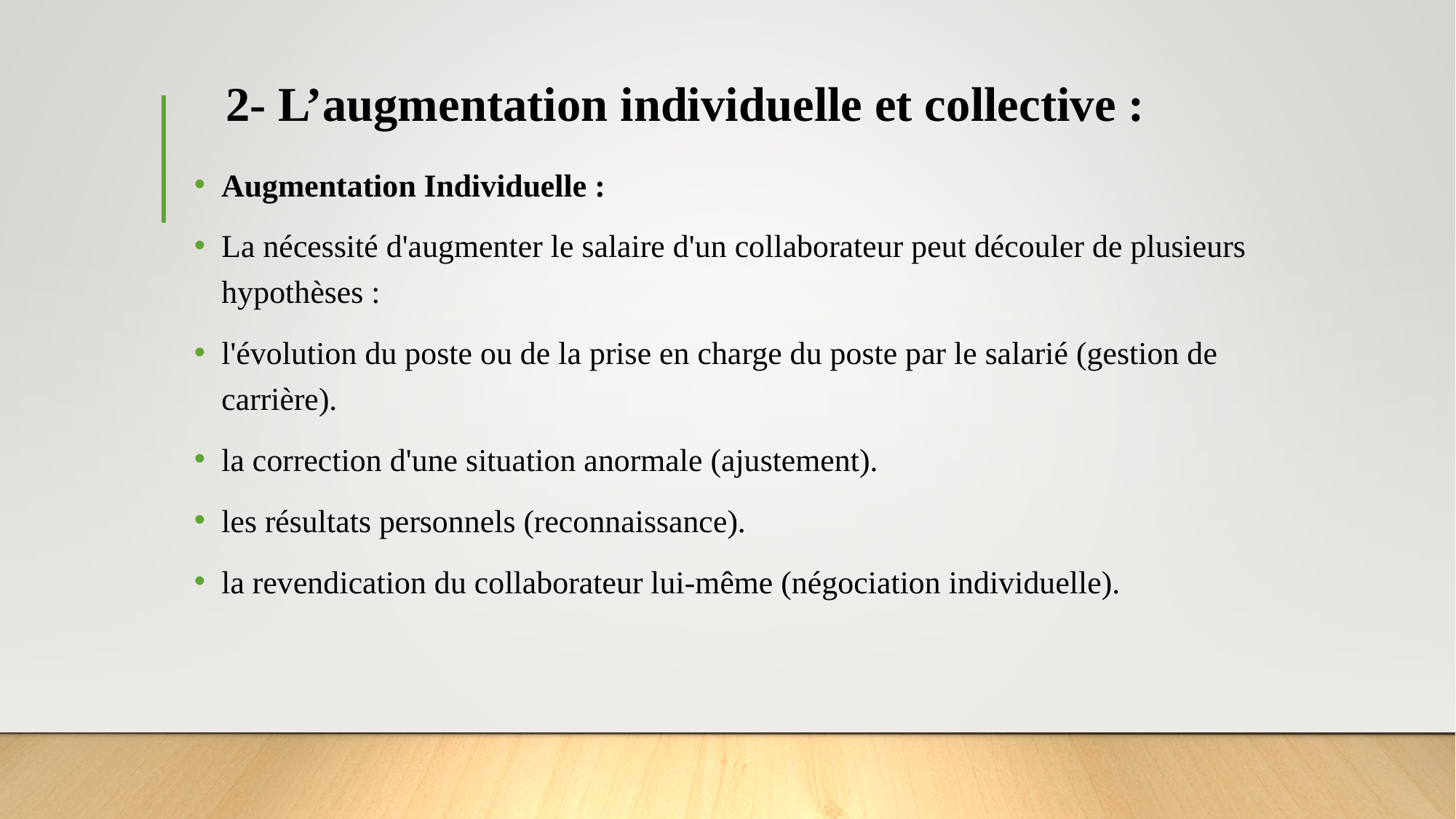

2- L’augmentation individuelle et collective :
Augmentation Individuelle :
La nécessité d'augmenter le salaire d'un collaborateur peut découler de plusieurs hypothèses :
l'évolution du poste ou de la prise en charge du poste par le salarié (gestion de carrière).
la correction d'une situation anormale (ajustement).
les résultats personnels (reconnaissance).
la revendication du collaborateur lui-même (négociation individuelle).